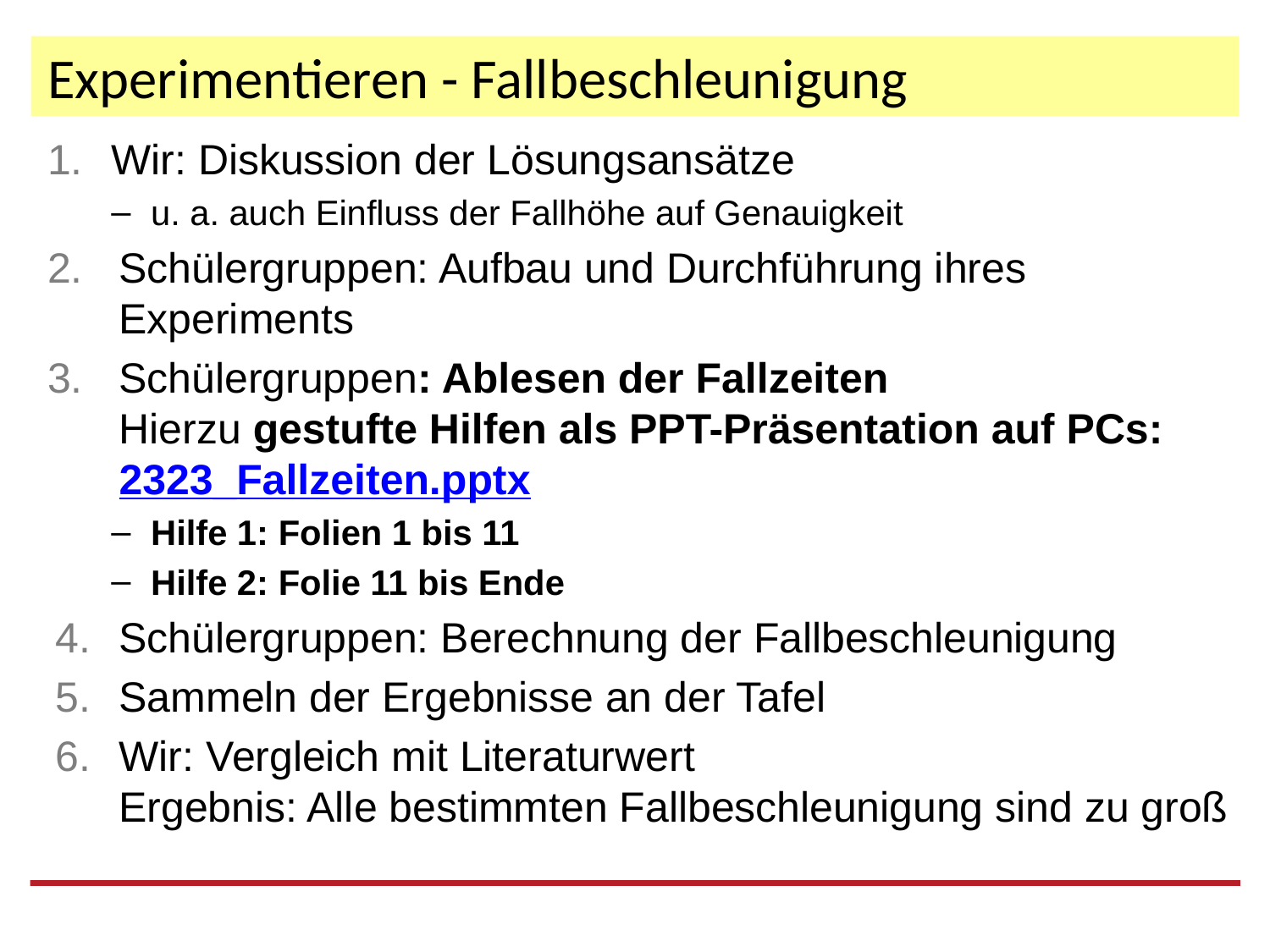

# Experimentieren - Fallbeschleunigung
Wir: Diskussion der Lösungsansätze
u. a. auch Einfluss der Fallhöhe auf Genauigkeit
Schülergruppen: Aufbau und Durchführung ihres Experiments
Schülergruppen: Ablesen der Fallzeiten
Hierzu gestufte Hilfen als PPT-Präsentation auf PCs:
2323_Fallzeiten.pptx
Hilfe 1: Folien 1 bis 11
Hilfe 2: Folie 11 bis Ende
Schülergruppen: Berechnung der Fallbeschleunigung
Sammeln der Ergebnisse an der Tafel
Wir: Vergleich mit Literaturwert
Ergebnis: Alle bestimmten Fallbeschleunigung sind zu groß